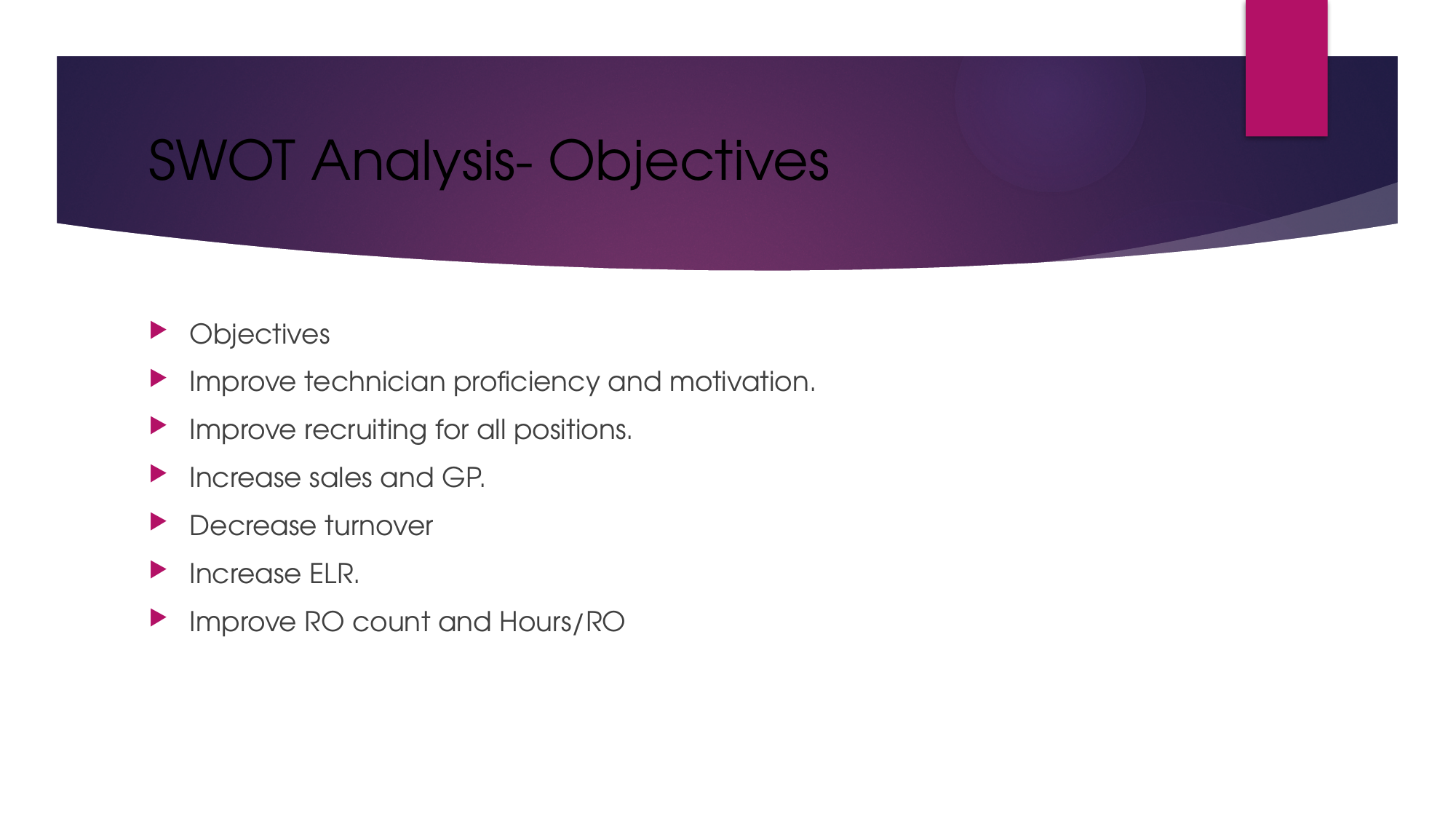

# SWOT Analysis- Objectives
Objectives
Improve technician proficiency and motivation.
Improve recruiting for all positions.
Increase sales and GP.
Decrease turnover
Increase ELR.
Improve RO count and Hours/RO